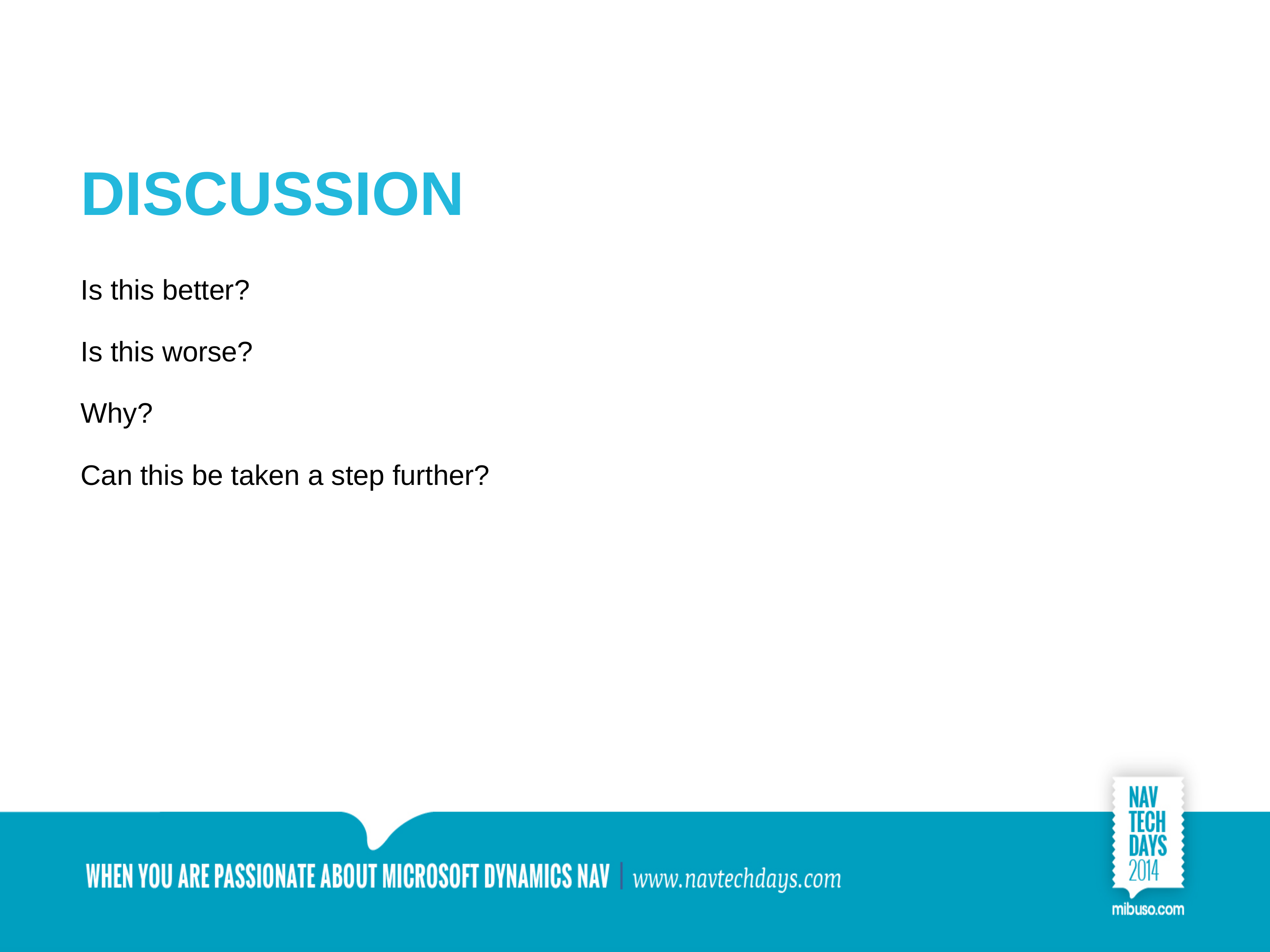

# Discussion
Is this better?
Is this worse?
Why?
Can this be taken a step further?